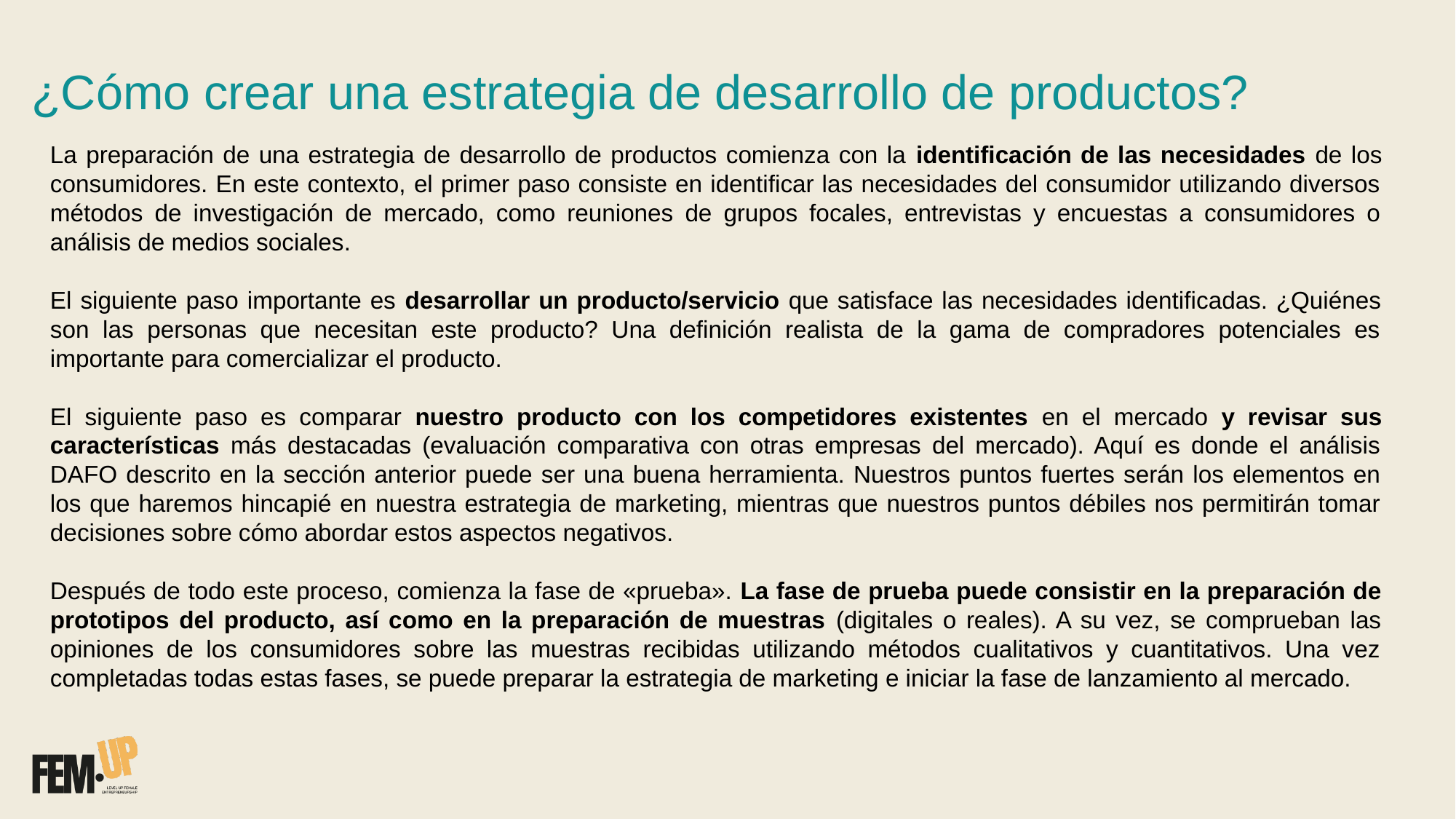

¿Cómo crear una estrategia de desarrollo de productos?
La preparación de una estrategia de desarrollo de productos comienza con la identificación de las necesidades de los consumidores. En este contexto, el primer paso consiste en identificar las necesidades del consumidor utilizando diversos métodos de investigación de mercado, como reuniones de grupos focales, entrevistas y encuestas a consumidores o análisis de medios sociales.

El siguiente paso importante es desarrollar un producto/servicio que satisface las necesidades identificadas. ¿Quiénes son las personas que necesitan este producto? Una definición realista de la gama de compradores potenciales es importante para comercializar el producto.

El siguiente paso es comparar nuestro producto con los competidores existentes en el mercado y revisar sus características más destacadas (evaluación comparativa con otras empresas del mercado). Aquí es donde el análisis DAFO descrito en la sección anterior puede ser una buena herramienta. Nuestros puntos fuertes serán los elementos en los que haremos hincapié en nuestra estrategia de marketing, mientras que nuestros puntos débiles nos permitirán tomar decisiones sobre cómo abordar estos aspectos negativos.

Después de todo este proceso, comienza la fase de «prueba». La fase de prueba puede consistir en la preparación de prototipos del producto, así como en la preparación de muestras (digitales o reales). A su vez, se comprueban las opiniones de los consumidores sobre las muestras recibidas utilizando métodos cualitativos y cuantitativos. Una vez completadas todas estas fases, se puede preparar la estrategia de marketing e iniciar la fase de lanzamiento al mercado.
​